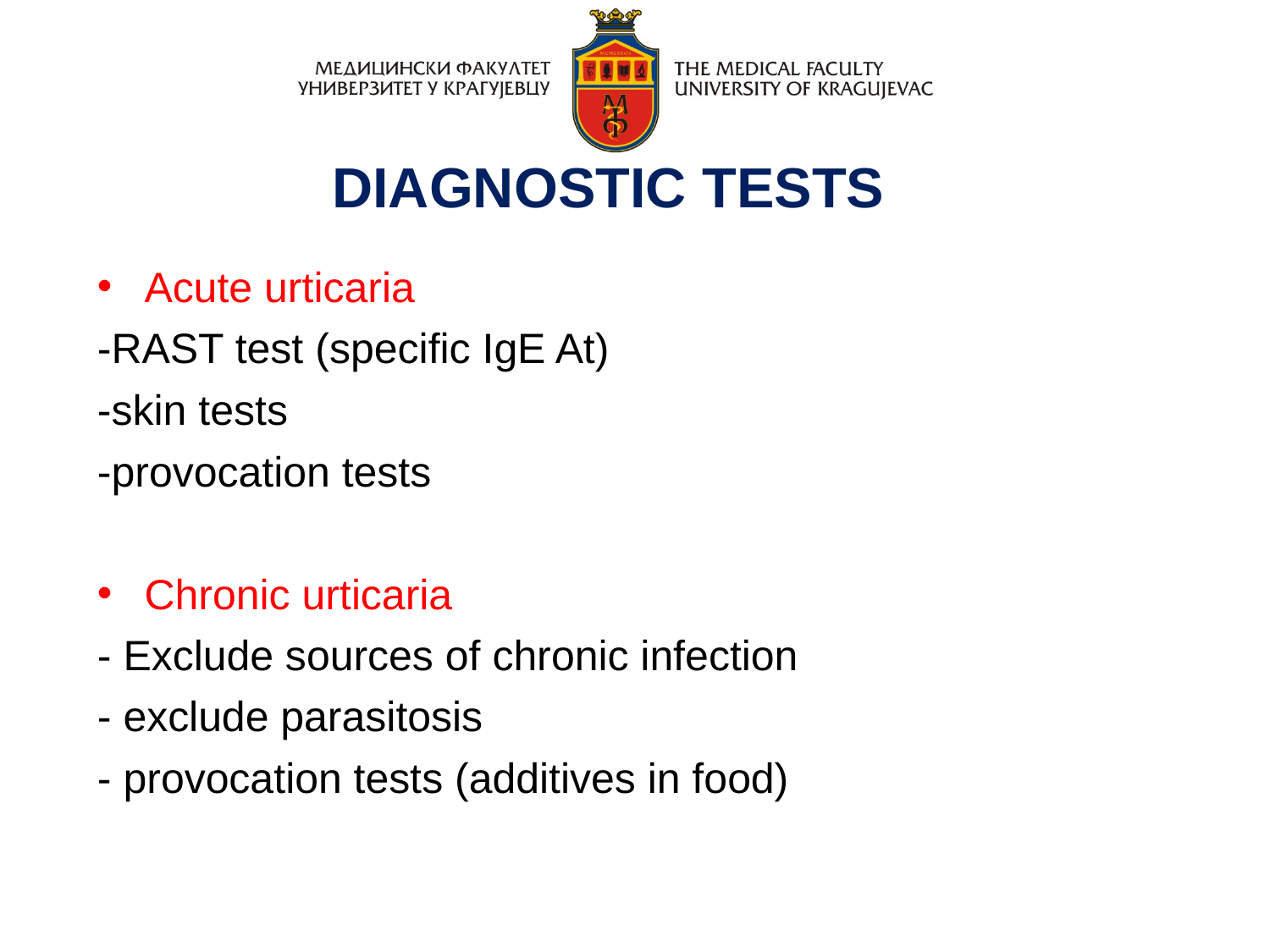

DIAGNOSTIC TESTS
Acute urticaria
-RAST test (specific IgE At)
-skin tests
-provocation tests

Chronic urticaria
- Exclude sources of chronic infection
- exclude parasitosis
- provocation tests (additives in food)